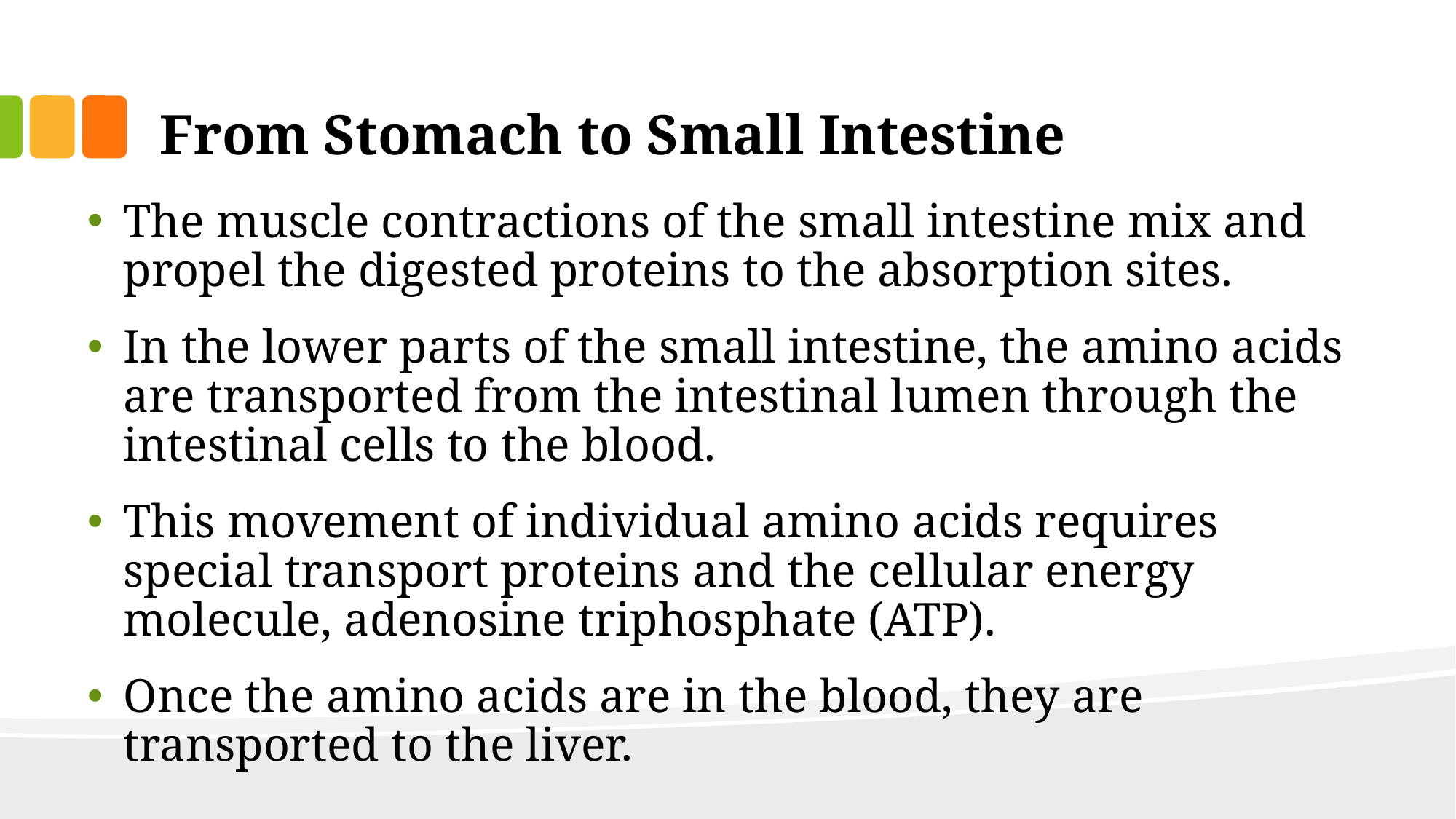

# From Stomach to Small Intestine
The muscle contractions of the small intestine mix and propel the digested proteins to the absorption sites.
In the lower parts of the small intestine, the amino acids are transported from the intestinal lumen through the intestinal cells to the blood.
This movement of individual amino acids requires special transport proteins and the cellular energy molecule, adenosine triphosphate (ATP).
Once the amino acids are in the blood, they are transported to the liver.